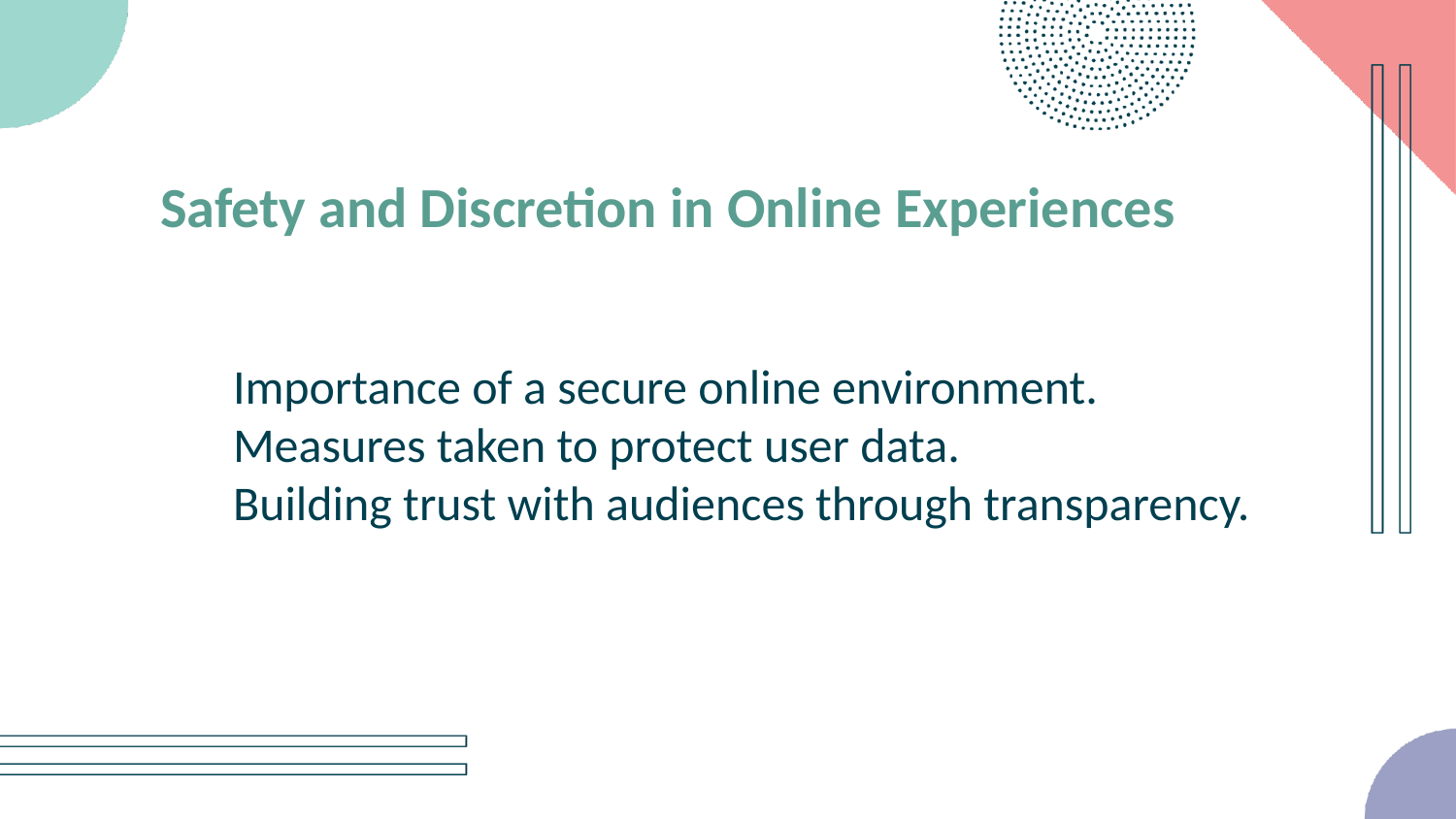

Safety and Discretion in Online Experiences
Importance of a secure online environment.
Measures taken to protect user data.
Building trust with audiences through transparency.